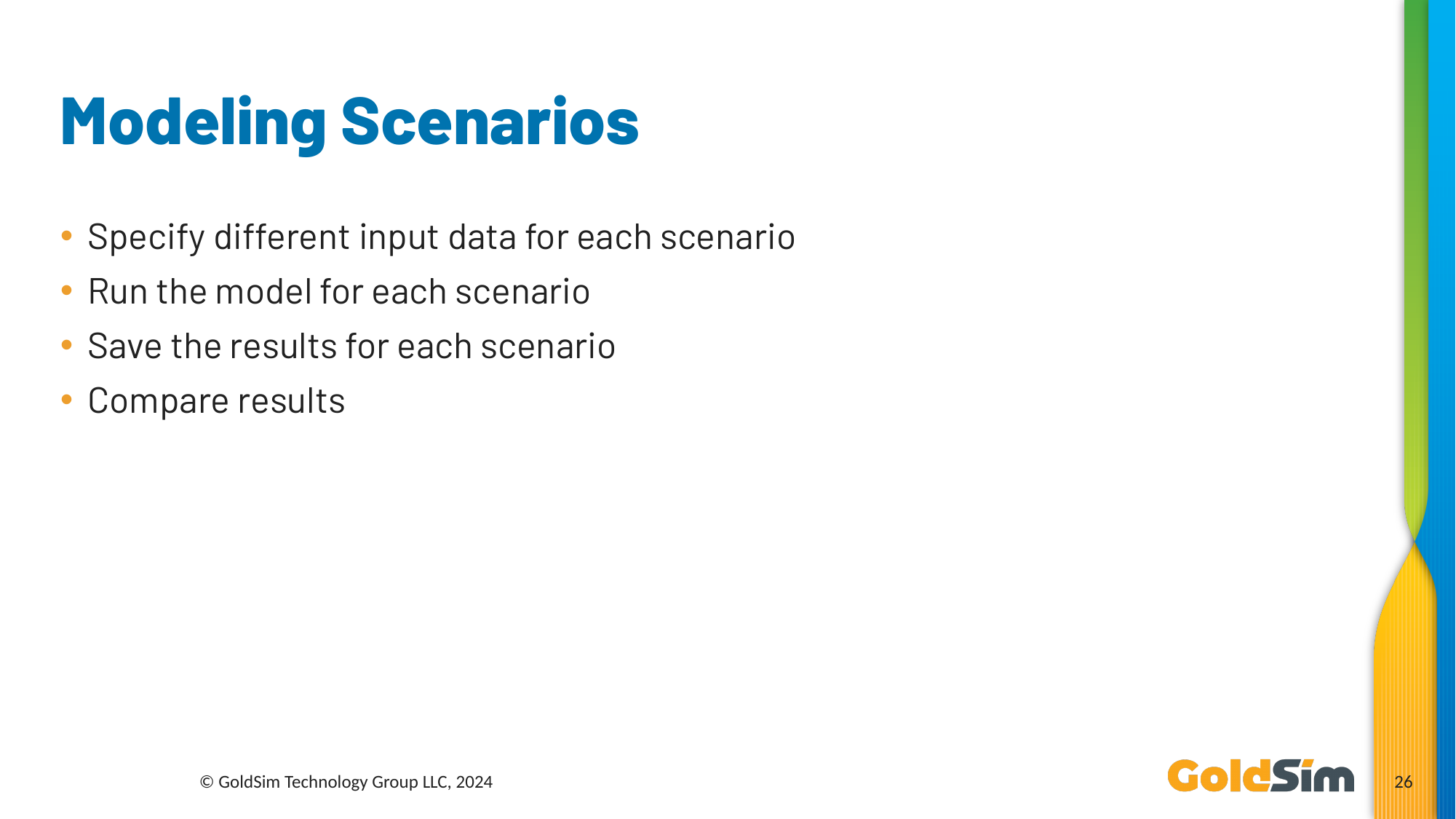

# Modeling Scenarios
Specify different input data for each scenario
Run the model for each scenario
Save the results for each scenario
Compare results
© GoldSim Technology Group LLC, 2024
26